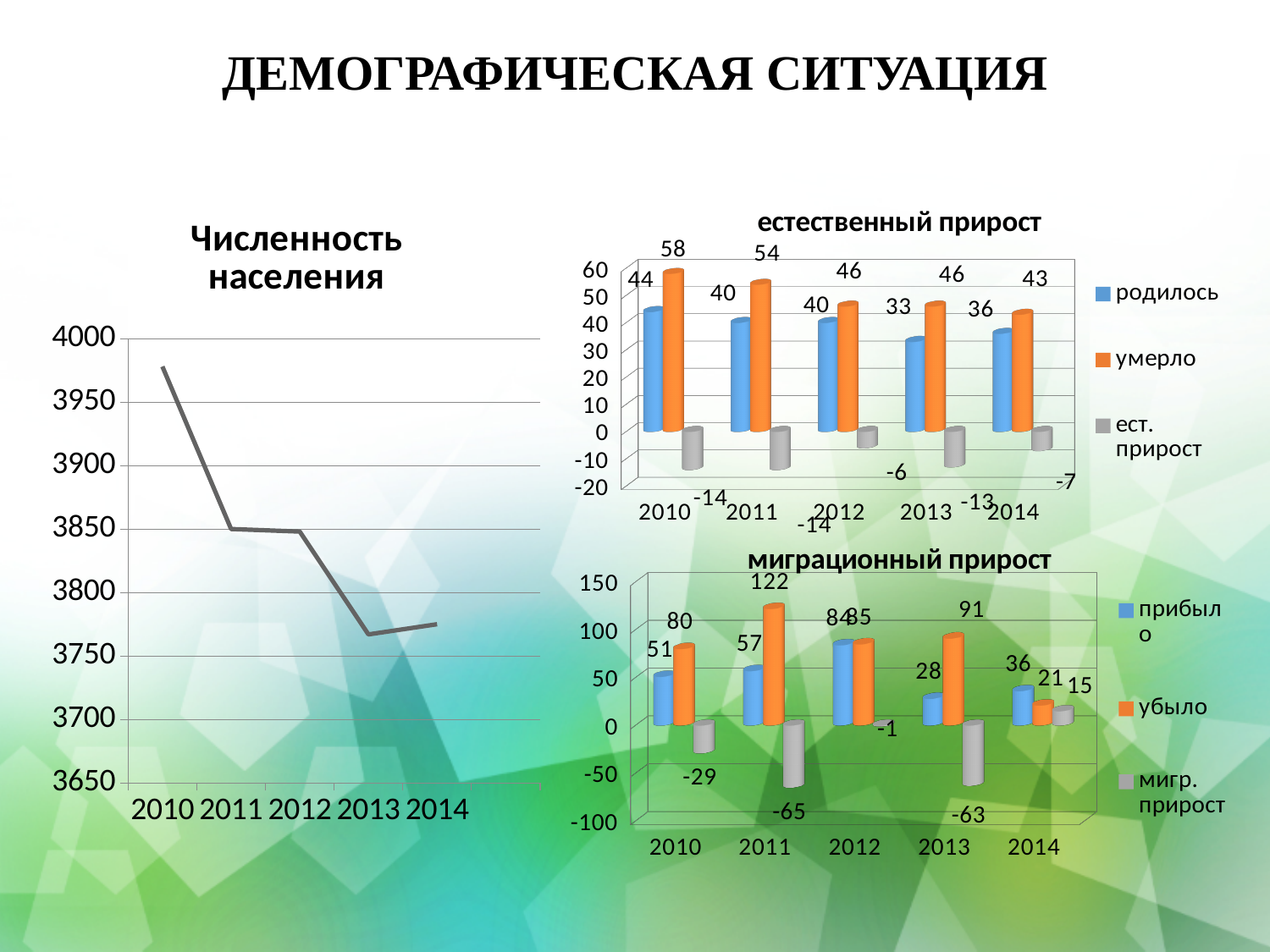

# Демографическая ситуация

### Chart: Численность населения

| Category | Численность населения |
|---|---|
| 2010 | 3978.0 |
| 2011 | 3850.0 |
| 2012 | 3848.0 |
| 2013 | 3767.0 |
| 2014 | 3775.0 |
|  | None |

[unsupported chart]

[unsupported chart]